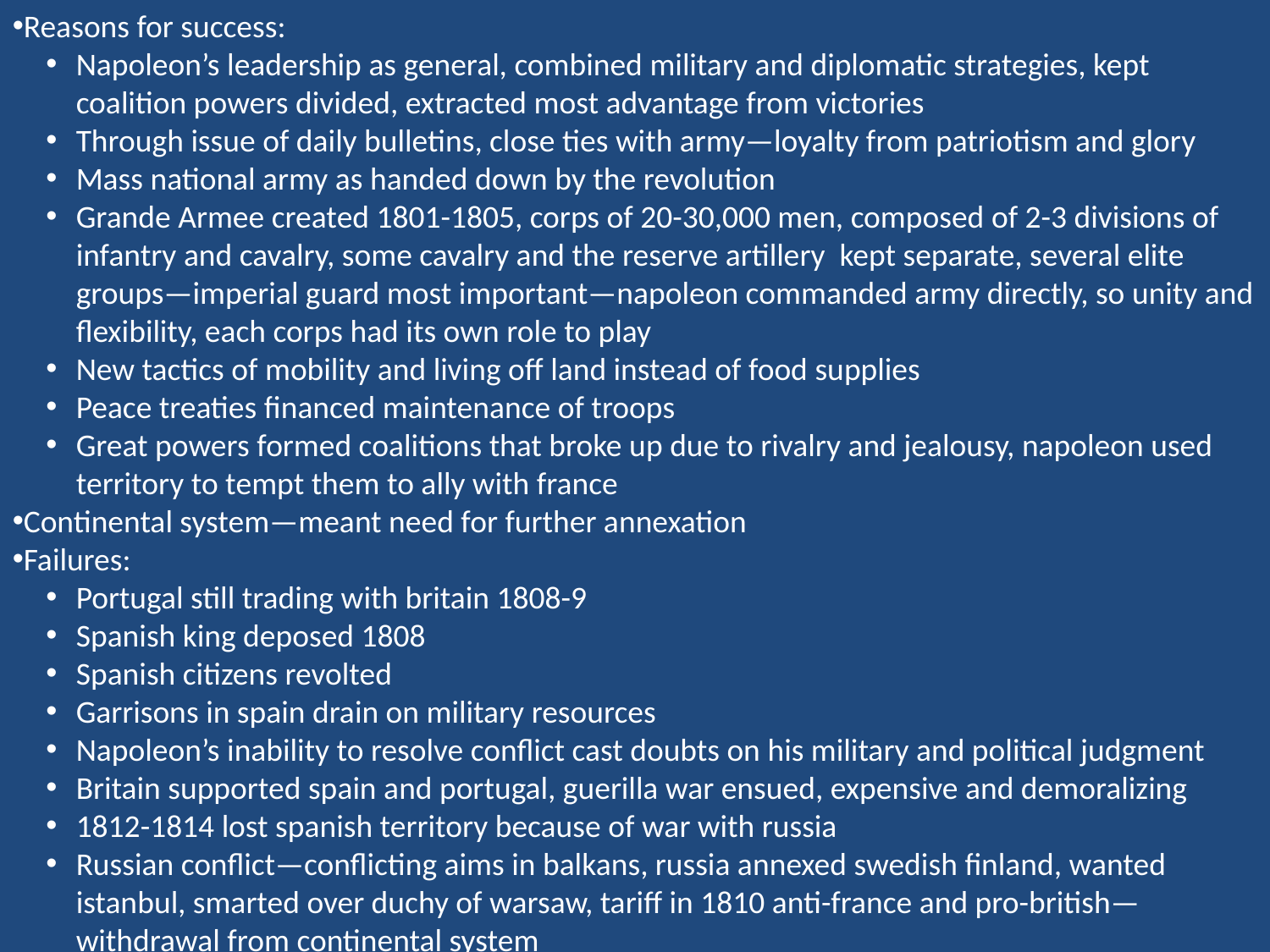

Reasons for success:
Napoleon’s leadership as general, combined military and diplomatic strategies, kept coalition powers divided, extracted most advantage from victories
Through issue of daily bulletins, close ties with army—loyalty from patriotism and glory
Mass national army as handed down by the revolution
Grande Armee created 1801-1805, corps of 20-30,000 men, composed of 2-3 divisions of infantry and cavalry, some cavalry and the reserve artillery  kept separate, several elite groups—imperial guard most important—napoleon commanded army directly, so unity and flexibility, each corps had its own role to play
New tactics of mobility and living off land instead of food supplies
Peace treaties financed maintenance of troops
Great powers formed coalitions that broke up due to rivalry and jealousy, napoleon used territory to tempt them to ally with france
Continental system—meant need for further annexation
Failures:
Portugal still trading with britain 1808-9
Spanish king deposed 1808
Spanish citizens revolted
Garrisons in spain drain on military resources
Napoleon’s inability to resolve conflict cast doubts on his military and political judgment
Britain supported spain and portugal, guerilla war ensued, expensive and demoralizing
1812-1814 lost spanish territory because of war with russia
Russian conflict—conflicting aims in balkans, russia annexed swedish finland, wanted istanbul, smarted over duchy of warsaw, tariff in 1810 anti-france and pro-british—withdrawal from continental system